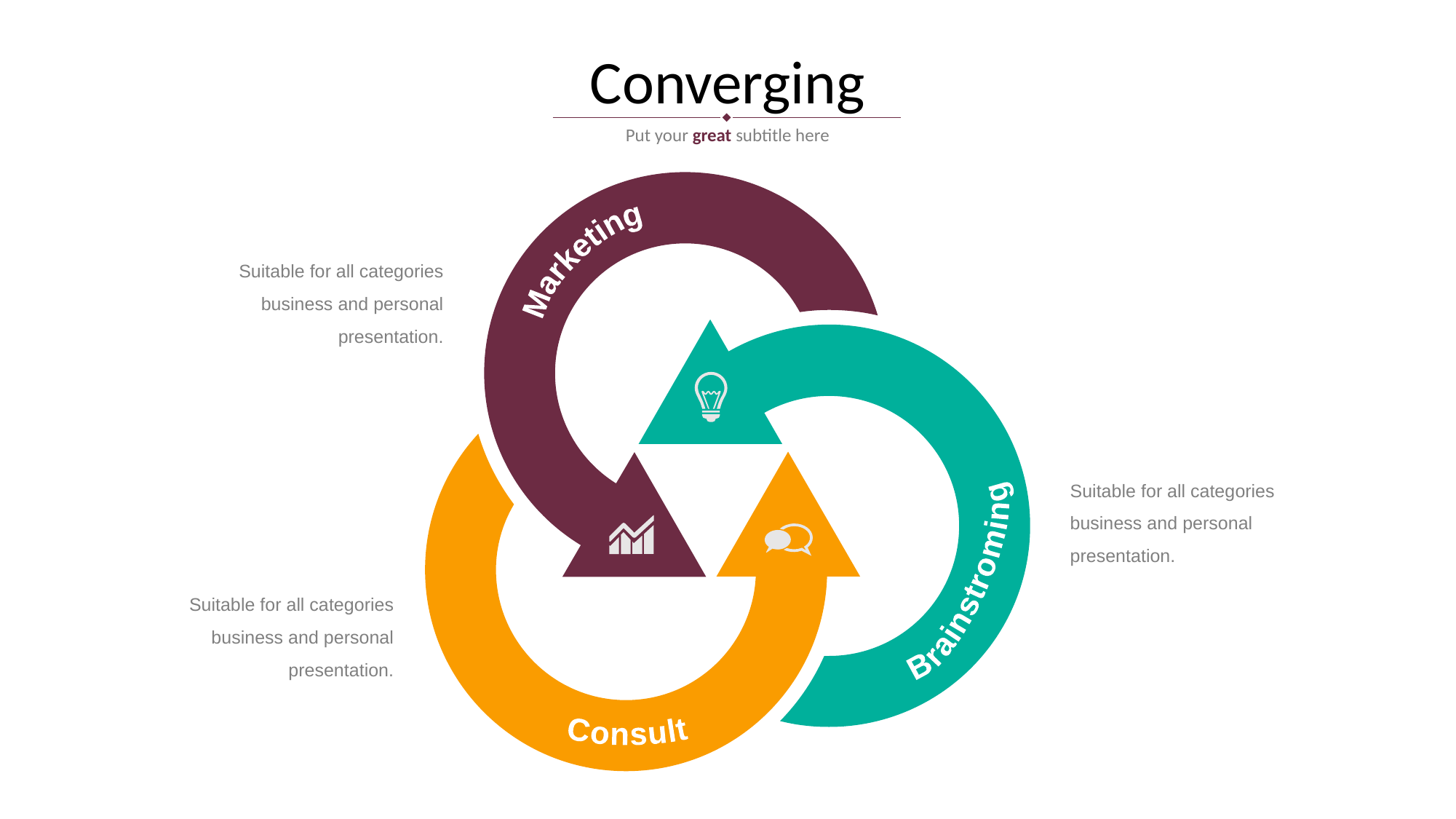

# Converging
Put your great subtitle here

Suitable for all categories business and personal presentation.
Marketing

Suitable for all categories business and personal presentation.

Brainstroming
Suitable for all categories business and personal presentation.
Consult
2